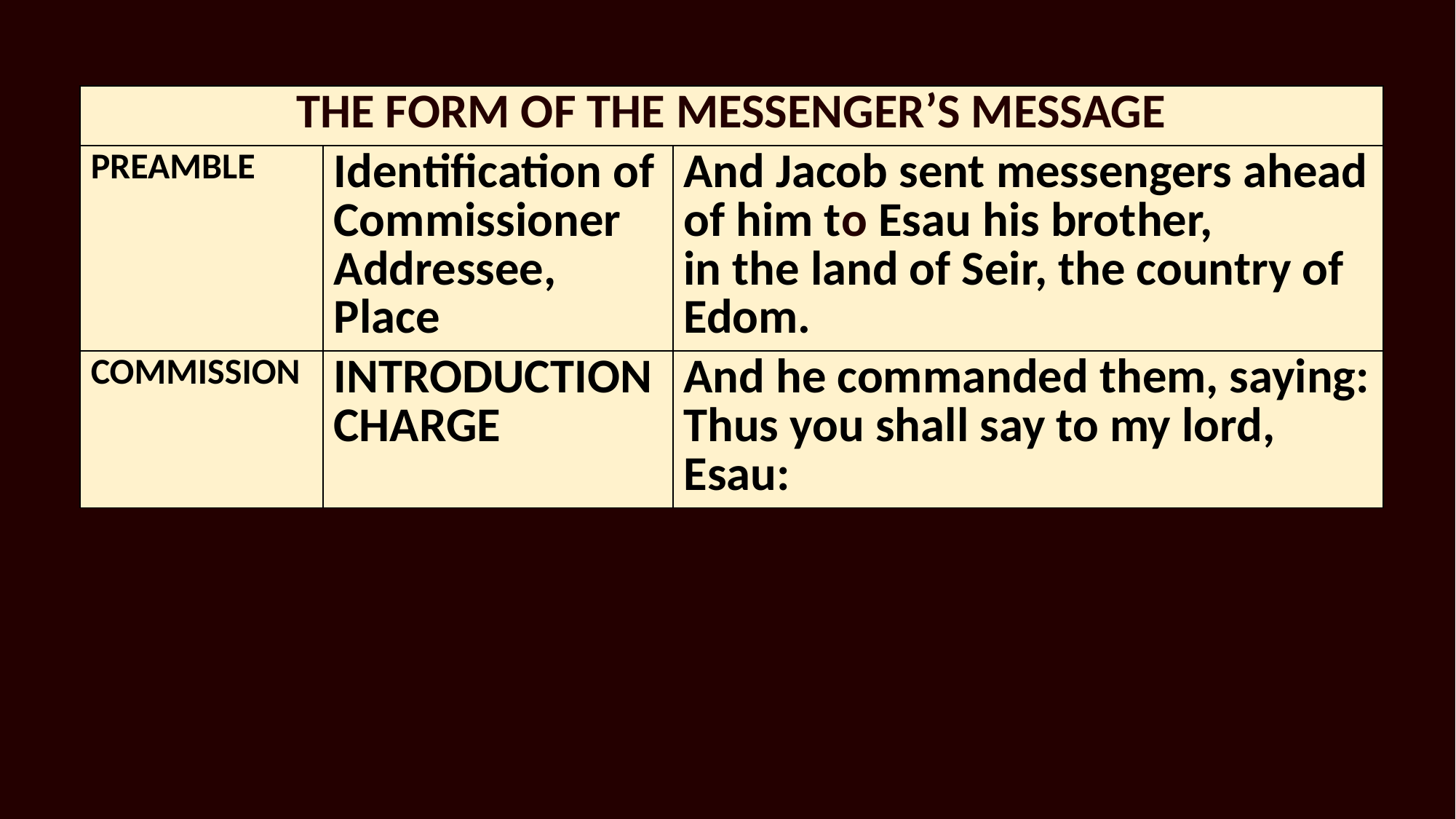

| THE FORM OF THE MESSENGER’S MESSAGE |  |  |
| --- | --- | --- |
| PREAMBLE | Identification of Commissioner Addressee, Place | And Jacob sent messengers ahead of him to Esau his brother, in the land of Seir, the country of Edom. |
| COMMISSION | Introduction Charge | And he commanded them, saying: Thus you shall say to my lord, Esau: |